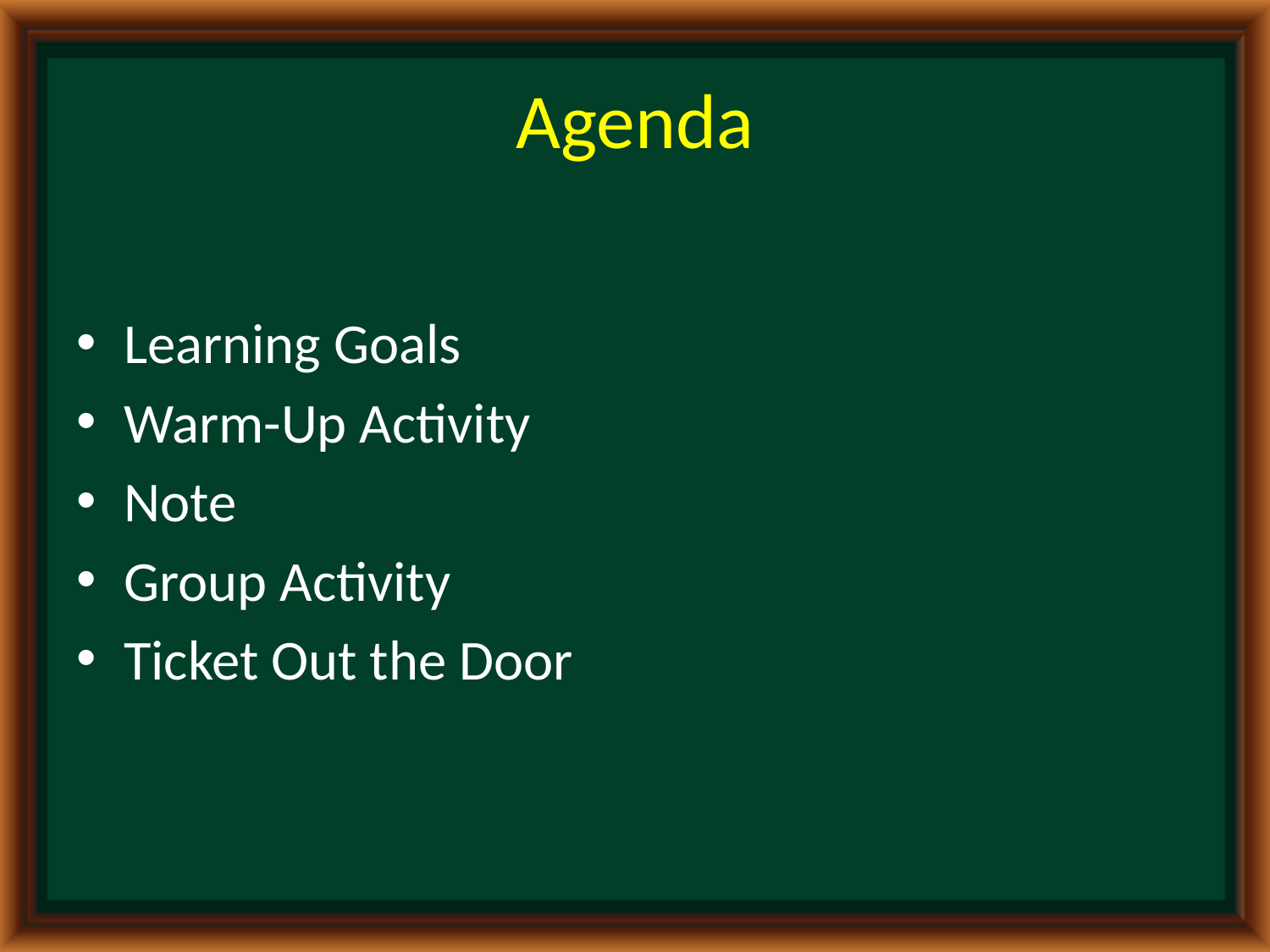

# Agenda

Learning Goals
Warm-Up Activity
Note
Group Activity
Ticket Out the Door